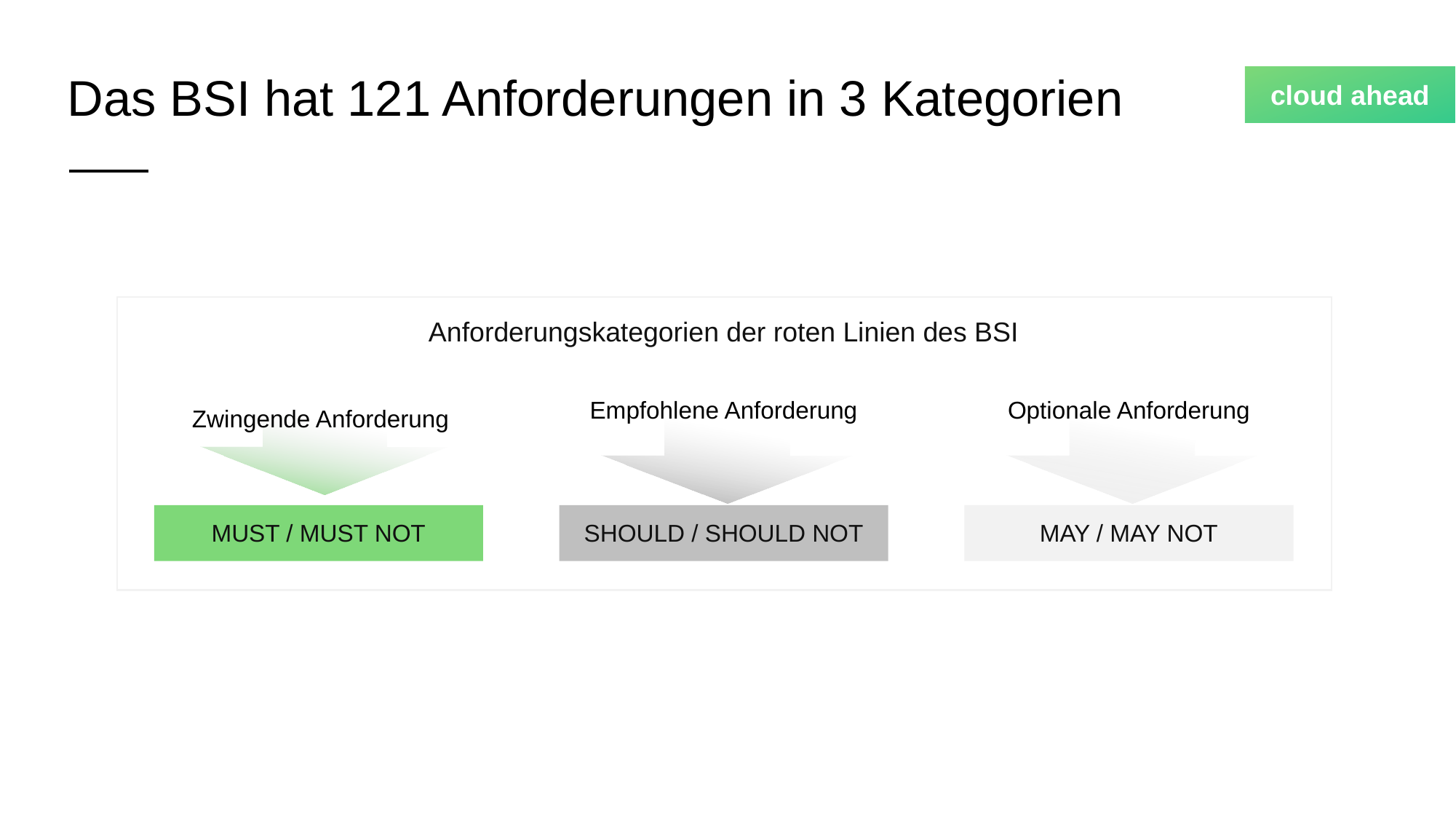

# Das BSI hat 121 Anforderungen in 3 Kategorien
Anforderungskategorien der roten Linien des BSI

Empfohlene Anforderung
Optionale Anforderung
Zwingende Anforderung
MUST / MUST NOT
SHOULD / SHOULD NOT
MAY / MAY NOT